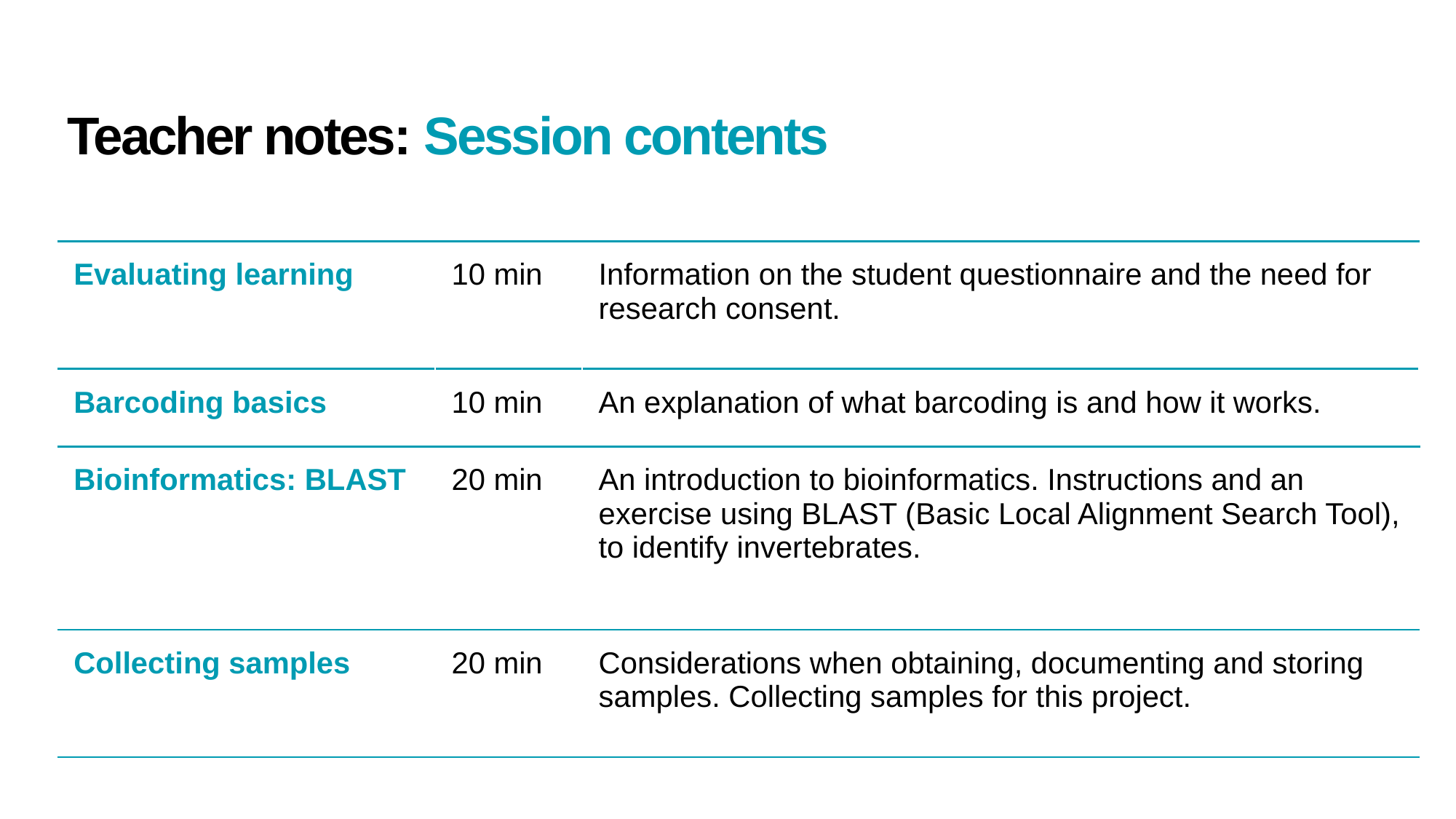

# Teacher notes: Session contents
| Evaluating learning | 10 min | Information on the student questionnaire and the need for research consent. |
| --- | --- | --- |
| Barcoding basics | 10 min | An explanation of what barcoding is and how it works. |
| Bioinformatics: BLAST | 20 min | An introduction to bioinformatics. Instructions and an exercise using BLAST (Basic Local Alignment Search Tool), to identify invertebrates. |
| Collecting samples | 20 min | Considerations when obtaining, documenting and storing samples. Collecting samples for this project. |